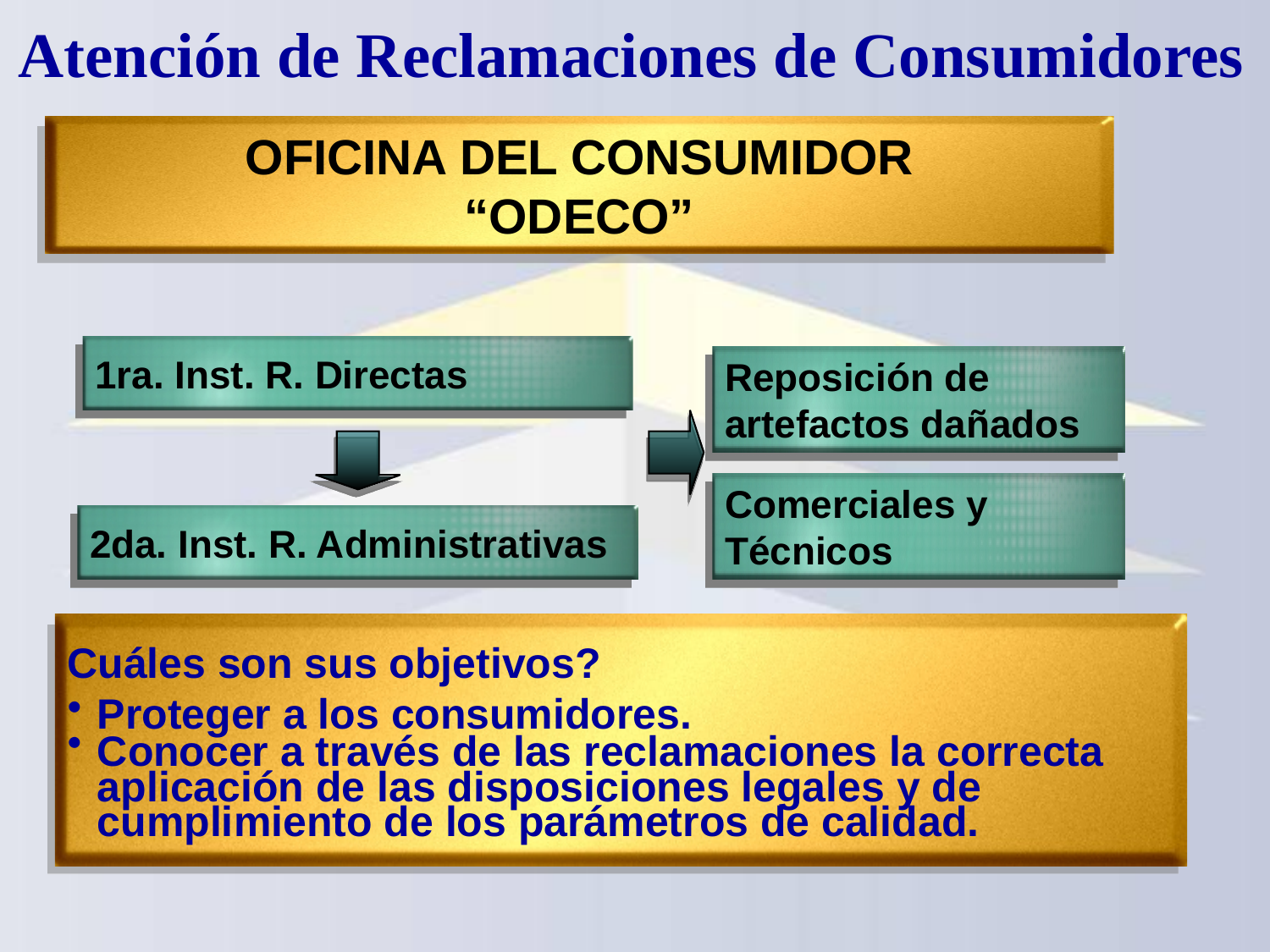

Atención de Reclamaciones de Consumidores
OFICINA DEL CONSUMIDOR
“ODECO”
1ra. Inst. R. Directas
Reposición de artefactos dañados

Comerciales y
Técnicos

2da. Inst. R. Administrativas
Cuáles son sus objetivos?
Proteger a los consumidores.
Conocer a través de las reclamaciones la correcta aplicación de las disposiciones legales y de cumplimiento de los parámetros de calidad.